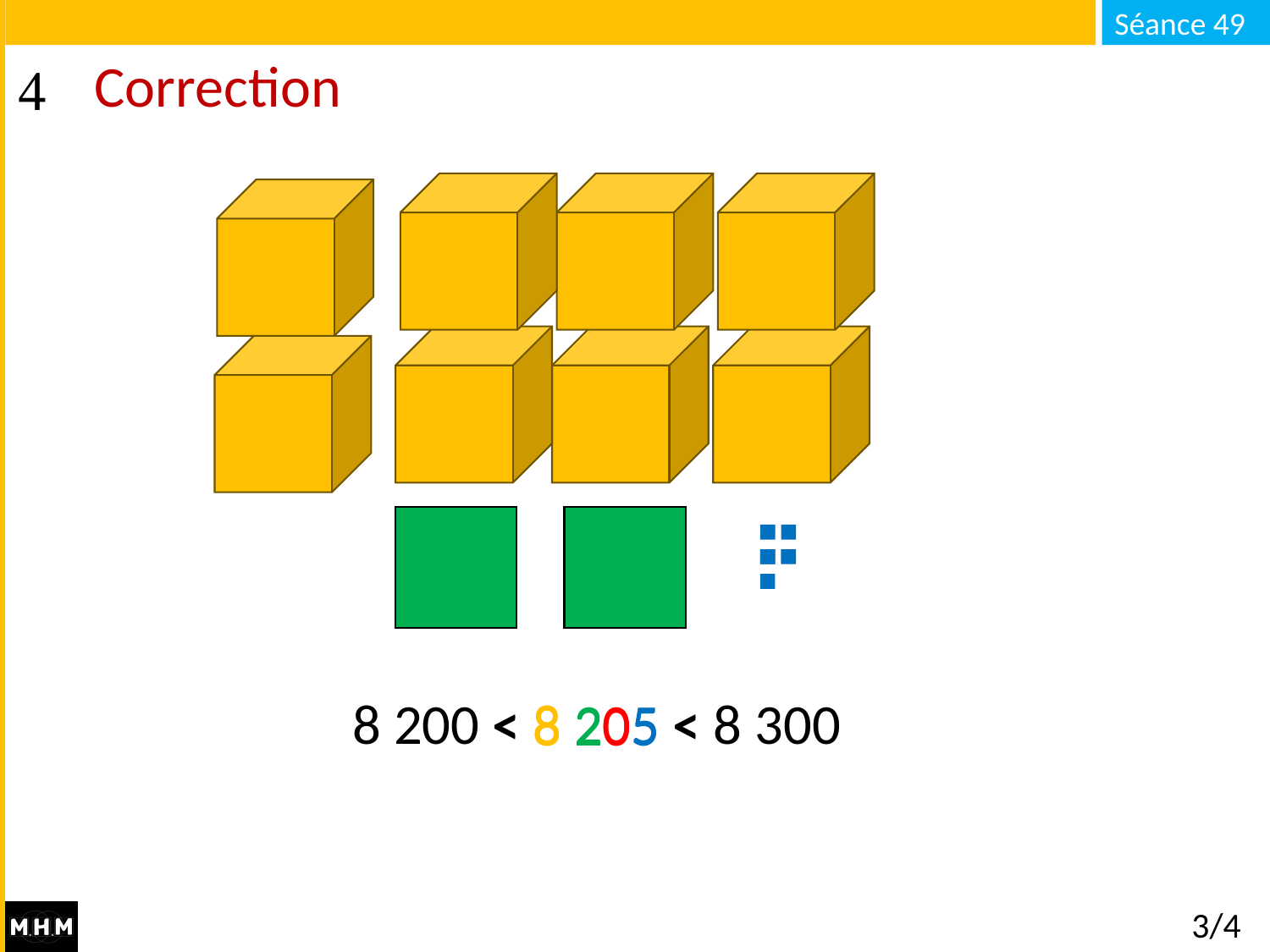

# Correction

8 200 < 8 205 < 8 300
4 300 < 8 205 < 4 400
3/4